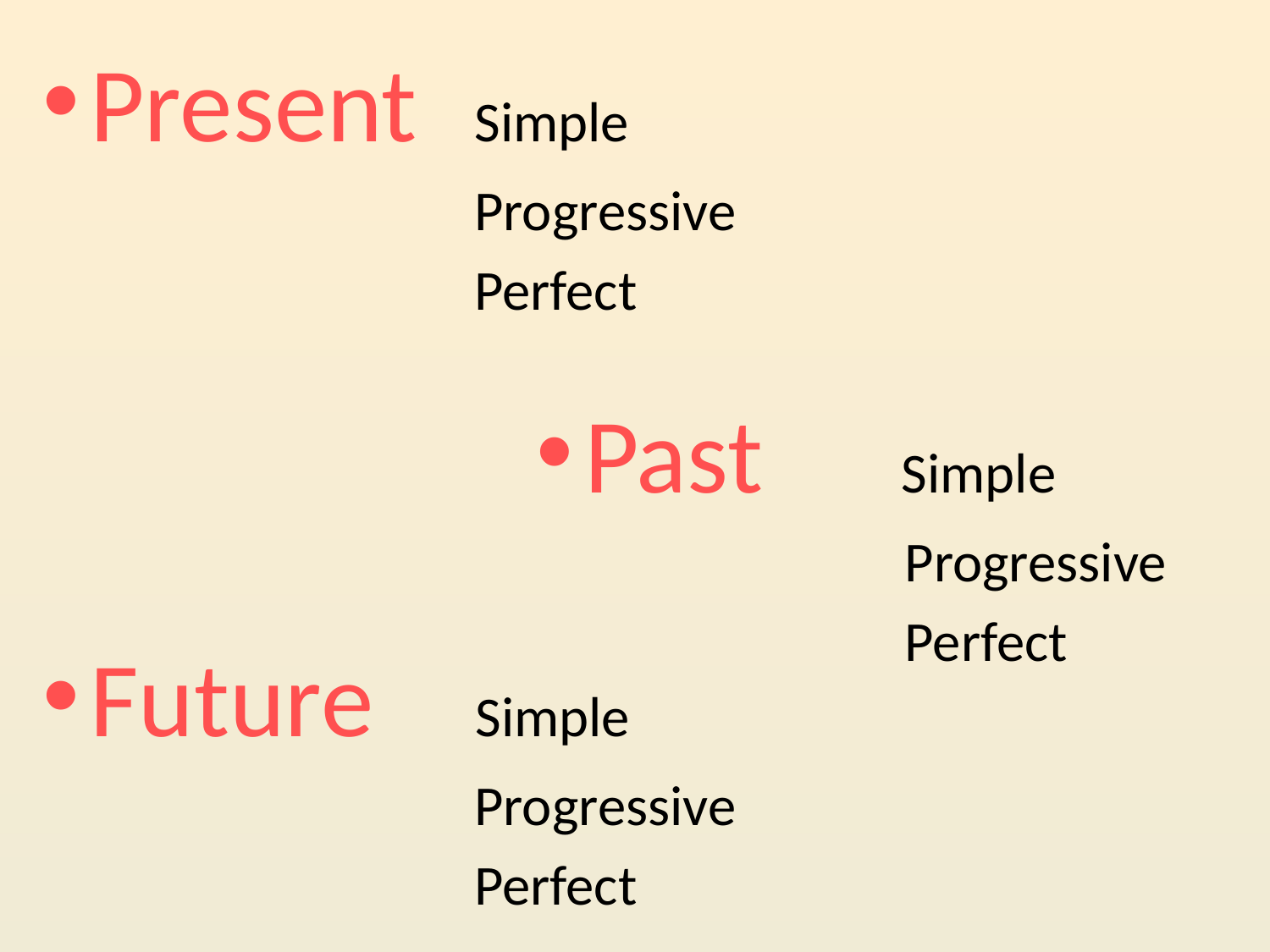

Present    Simple
                                  Progressive
                                  Perfect
Past          Simple
                             Progressive
                             Perfect
Future        Simple
                                  Progressive
                                  Perfect